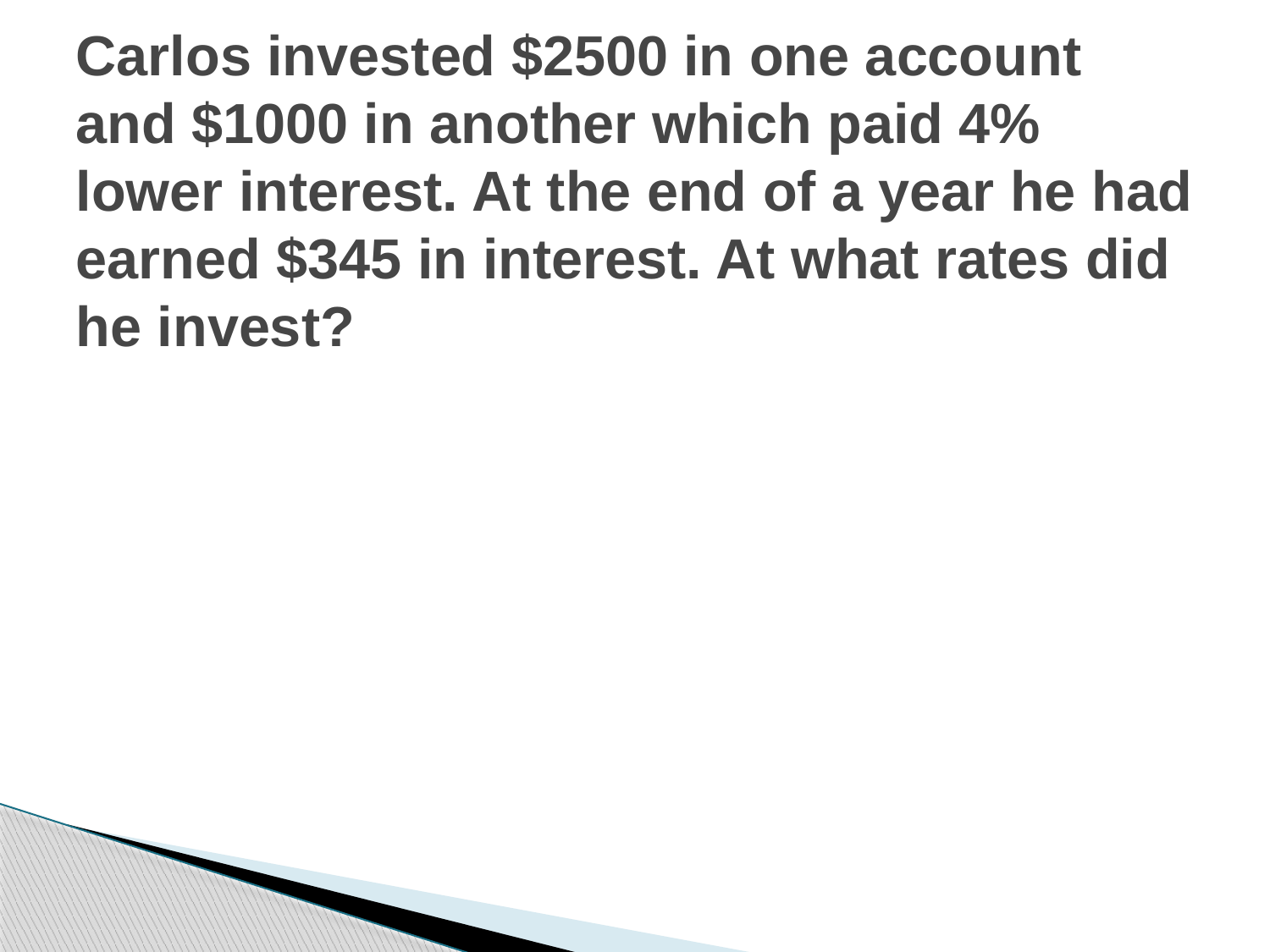

# Carlos invested $2500 in one account and $1000 in another which paid 4% lower interest. At the end of a year he had earned $345 in interest. At what rates did he invest?